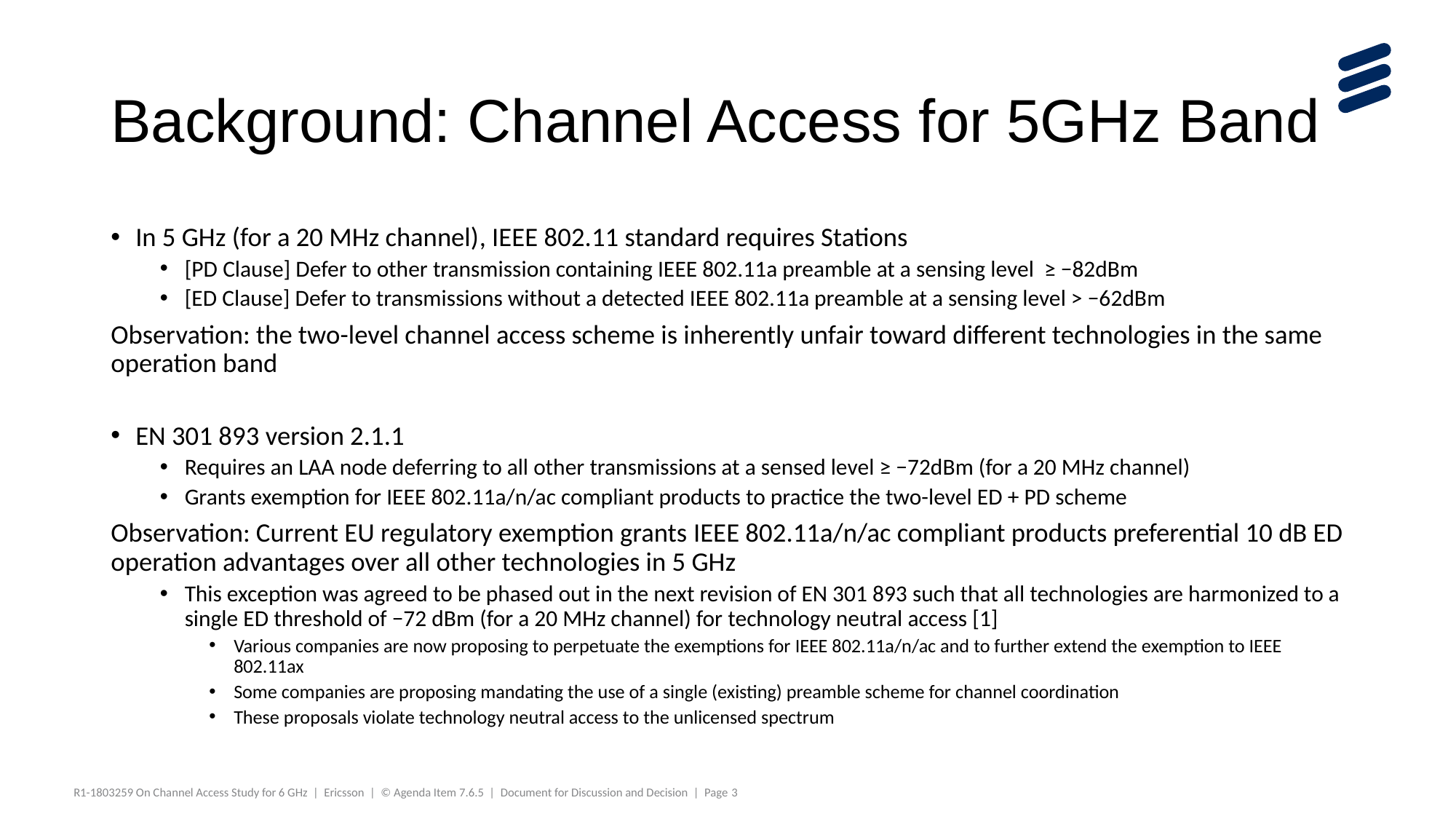

# Background: Channel Access for 5GHz Band
In 5 GHz (for a 20 MHz channel), IEEE 802.11 standard requires Stations
[PD Clause] Defer to other transmission containing IEEE 802.11a preamble at a sensing level  ≥ −82dBm
[ED Clause] Defer to transmissions without a detected IEEE 802.11a preamble at a sensing level > −62dBm
Observation: the two-level channel access scheme is inherently unfair toward different technologies in the same operation band

EN 301 893 version 2.1.1
Requires an LAA node deferring to all other transmissions at a sensed level ≥ −72dBm (for a 20 MHz channel)
Grants exemption for IEEE 802.11a/n/ac compliant products to practice the two-level ED + PD scheme
Observation: Current EU regulatory exemption grants IEEE 802.11a/n/ac compliant products preferential 10 dB ED operation advantages over all other technologies in 5 GHz
This exception was agreed to be phased out in the next revision of EN 301 893 such that all technologies are harmonized to a single ED threshold of −72 dBm (for a 20 MHz channel) for technology neutral access [1]
Various companies are now proposing to perpetuate the exemptions for IEEE 802.11a/n/ac and to further extend the exemption to IEEE 802.11ax
Some companies are proposing mandating the use of a single (existing) preamble scheme for channel coordination
These proposals violate technology neutral access to the unlicensed spectrum